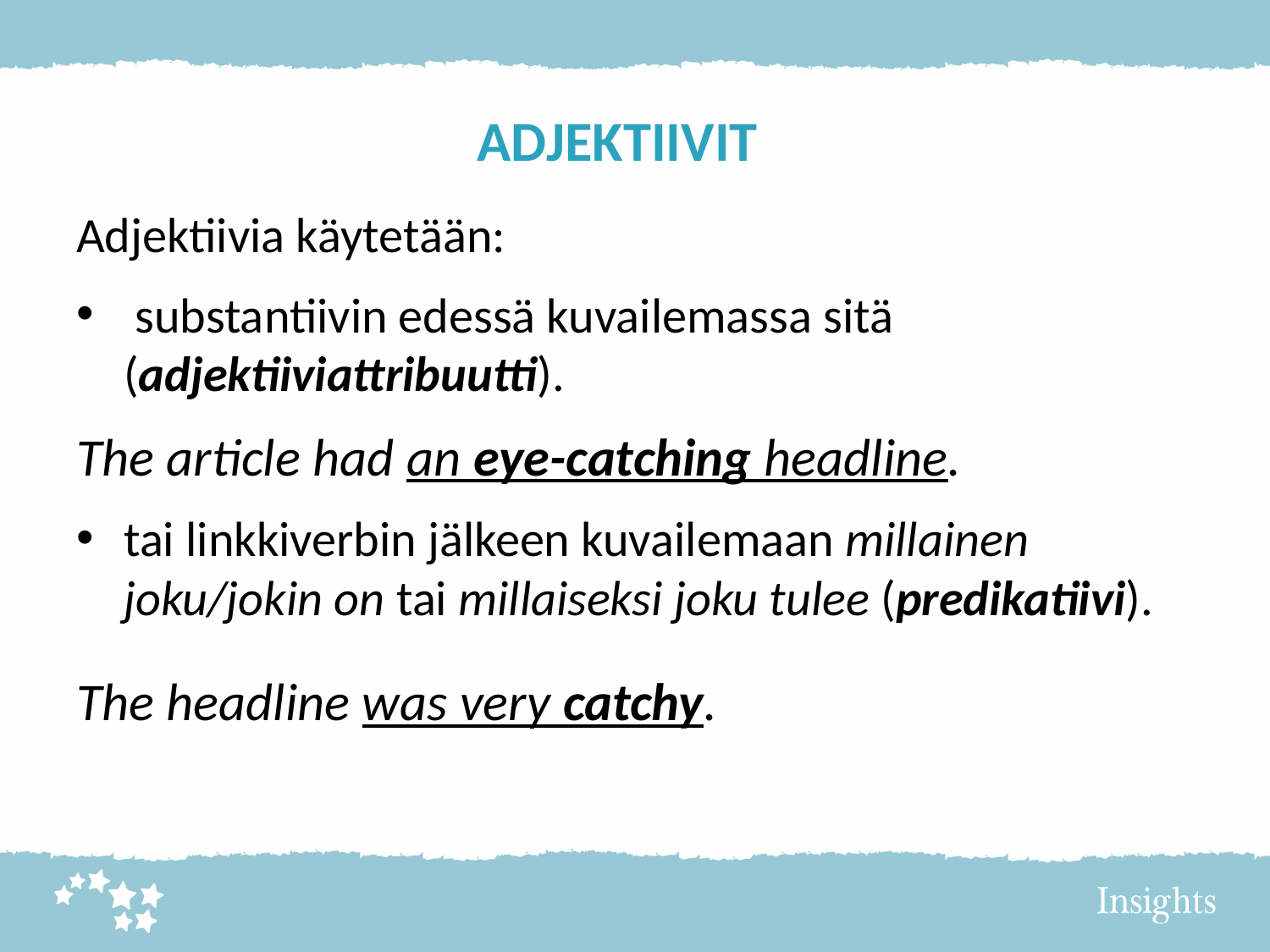

# ADJEKTIIVIT
Adjektiivia käytetään:
 substantiivin edessä kuvailemassa sitä (adjektiiviattribuutti).
The article had an eye-catching headline.
tai linkkiverbin jälkeen kuvailemaan millainen joku/jokin on tai millaiseksi joku tulee (predikatiivi).
The headline was very catchy.